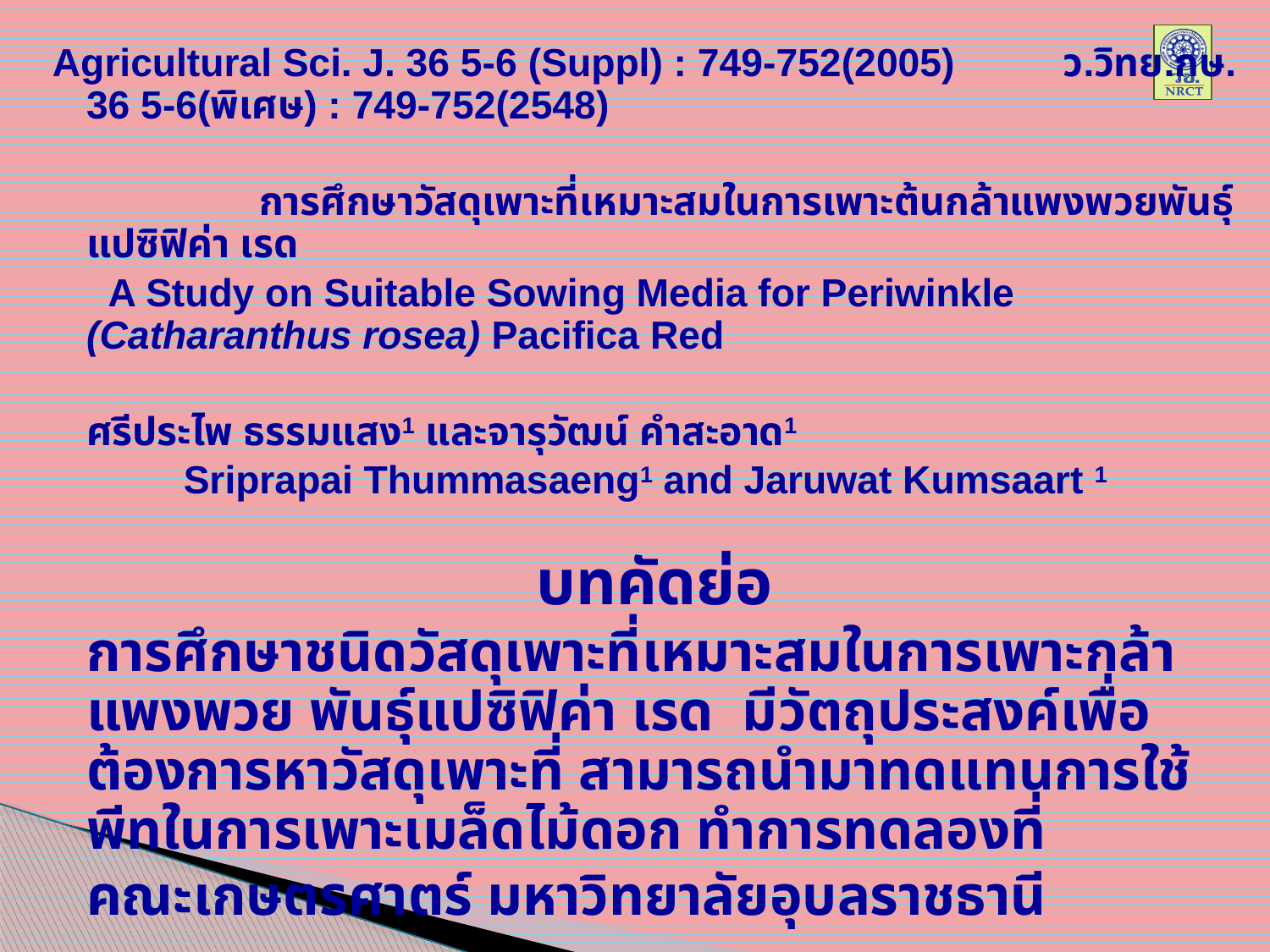

Agricultural Sci. J. 36 5-6 (Suppl) : 749-752(2005)          ว.วิทย.กษ. 36 5-6(พิเศษ) : 749-752(2548)

	                 การศึกษาวัสดุเพาะที่เหมาะสมในการเพาะต้นกล้าแพงพวยพันธุ์ แปซิฟิค่า เรด
		  A Study on Suitable Sowing Media for Periwinkle (Catharanthus rosea) Pacifica Red

						ศรีประไพ ธรรมแสง1 และจารุวัฒน์ คำสะอาด1
					         Sriprapai Thummasaeng1 and Jaruwat Kumsaart 1

บทคัดย่อ
		การศึกษาชนิดวัสดุเพาะที่เหมาะสมในการเพาะกล้าแพงพวย พันธุ์แปซิฟิค่า เรด  มีวัตถุประสงค์เพื่อต้องการหาวัสดุเพาะที่ สามารถนำมาทดแทนการใช้พีทในการเพาะเมล็ดไม้ดอก ทำการทดลองที่
	คณะเกษตรศาตร์ มหาวิทยาลัยอุบลราชธานี